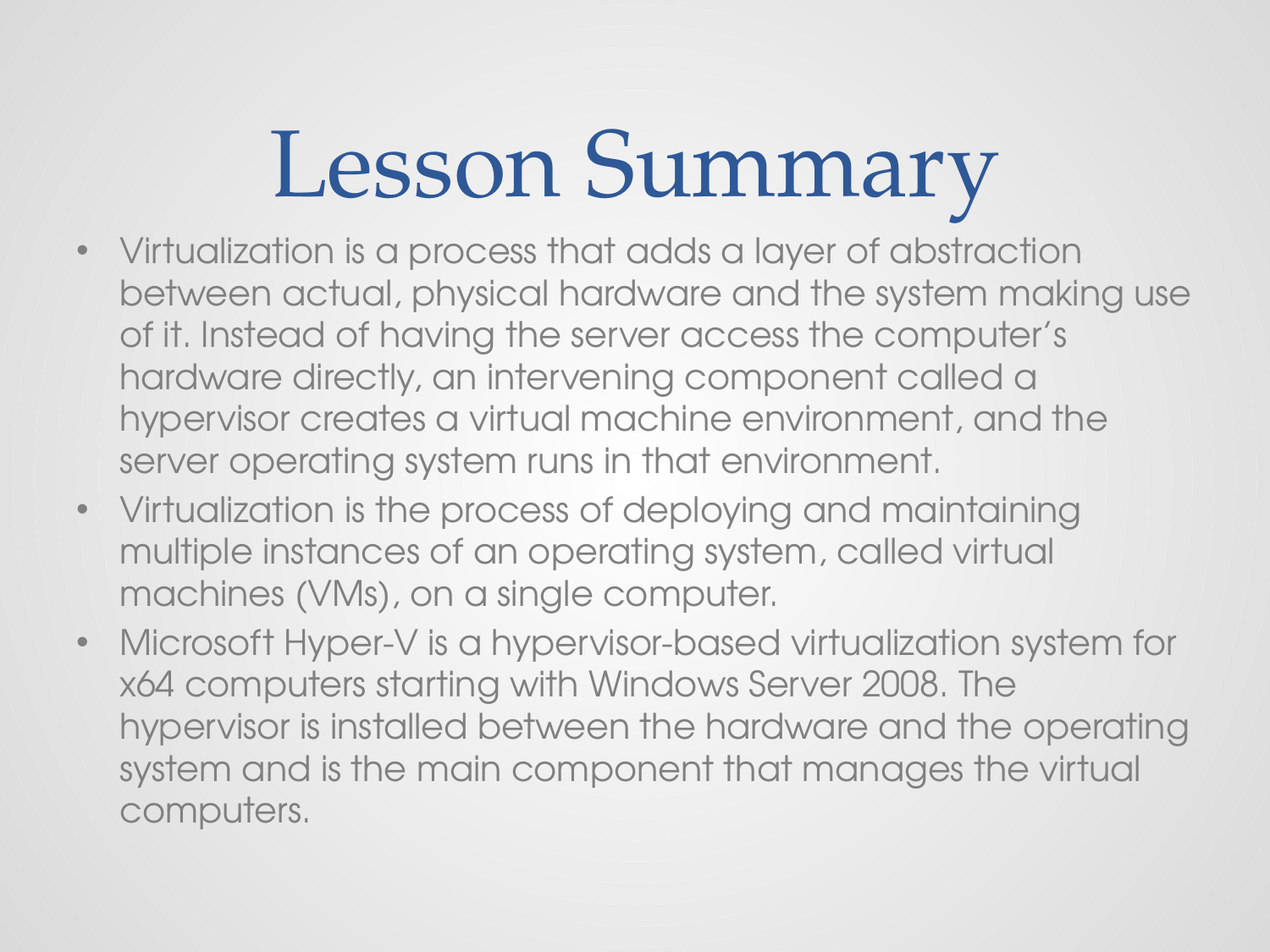

# Lesson Summary
Virtualization is a process that adds a layer of abstraction between actual, physical hardware and the system making use of it. Instead of having the server access the computer’s hardware directly, an intervening component called a hypervisor creates a virtual machine environment, and the server operating system runs in that environment.
Virtualization is the process of deploying and maintaining multiple instances of an operating system, called virtual machines (VMs), on a single computer.
Microsoft Hyper-V is a hypervisor-based virtualization system for x64 computers starting with Windows Server 2008. The hypervisor is installed between the hardware and the operating system and is the main component that manages the virtual computers.
© 2013 John Wiley & Sons, Inc.
51